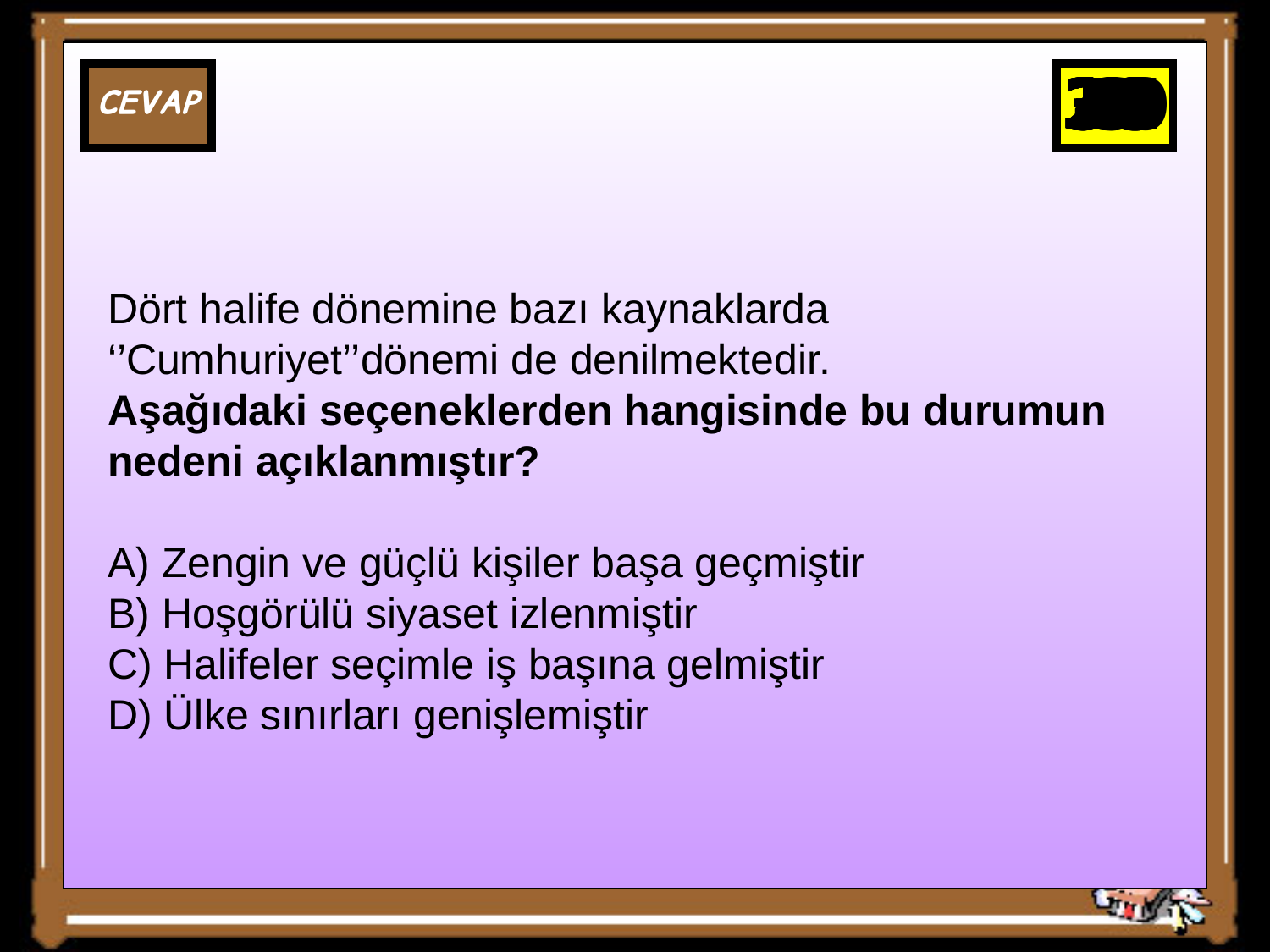

34
35
36
38
25
31
32
33
37
39
0
30
29
28
27
26
24
23
22
21
20
19
18
17
16
15
14
13
12
11
10
9
8
7
6
5
4
3
2
1
40

CEVAP
Dört halife dönemine bazı kaynaklarda ‘’Cumhuriyet’’dönemi de denilmektedir.
Aşağıdaki seçeneklerden hangisinde bu durumun nedeni açıklanmıştır?

A) Zengin ve güçlü kişiler başa geçmiştir
B) Hoşgörülü siyaset izlenmiştir
C) Halifeler seçimle iş başına gelmiştir
D) Ülke sınırları genişlemiştir